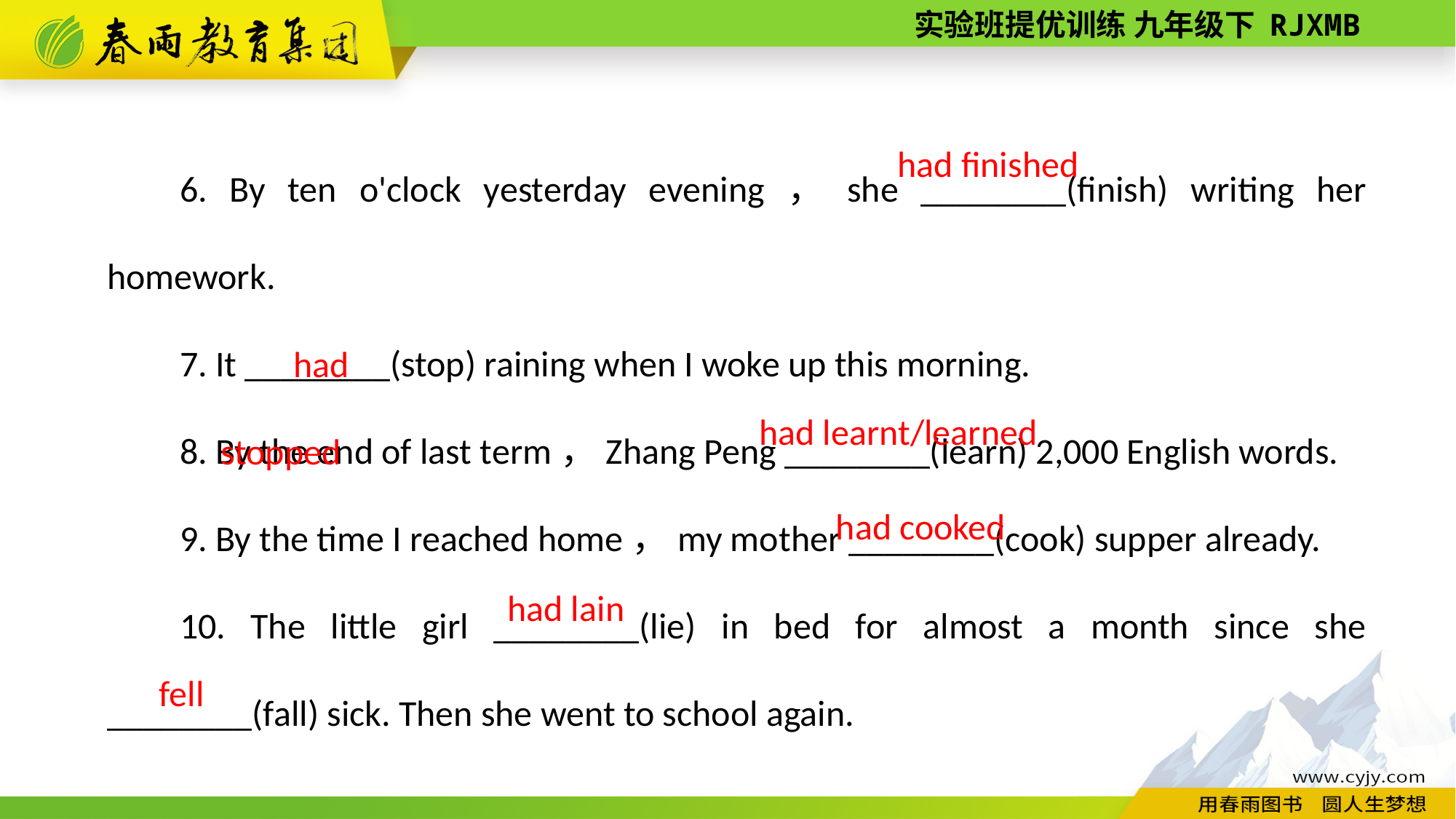

6. By ten o'clock yesterday evening，she ________(finish) writing her homework.
7. It ________(stop) raining when I woke up this morning.
8. By the end of last term，Zhang Peng ________(learn) 2,000 English words.
9. By the time I reached home，my mother ________(cook) supper already.
10. The little girl ________(lie) in bed for almost a month since she ________(fall) sick. Then she went to school again.
had finished
had stopped
had learnt/learned
had cooked
 had lain
fell